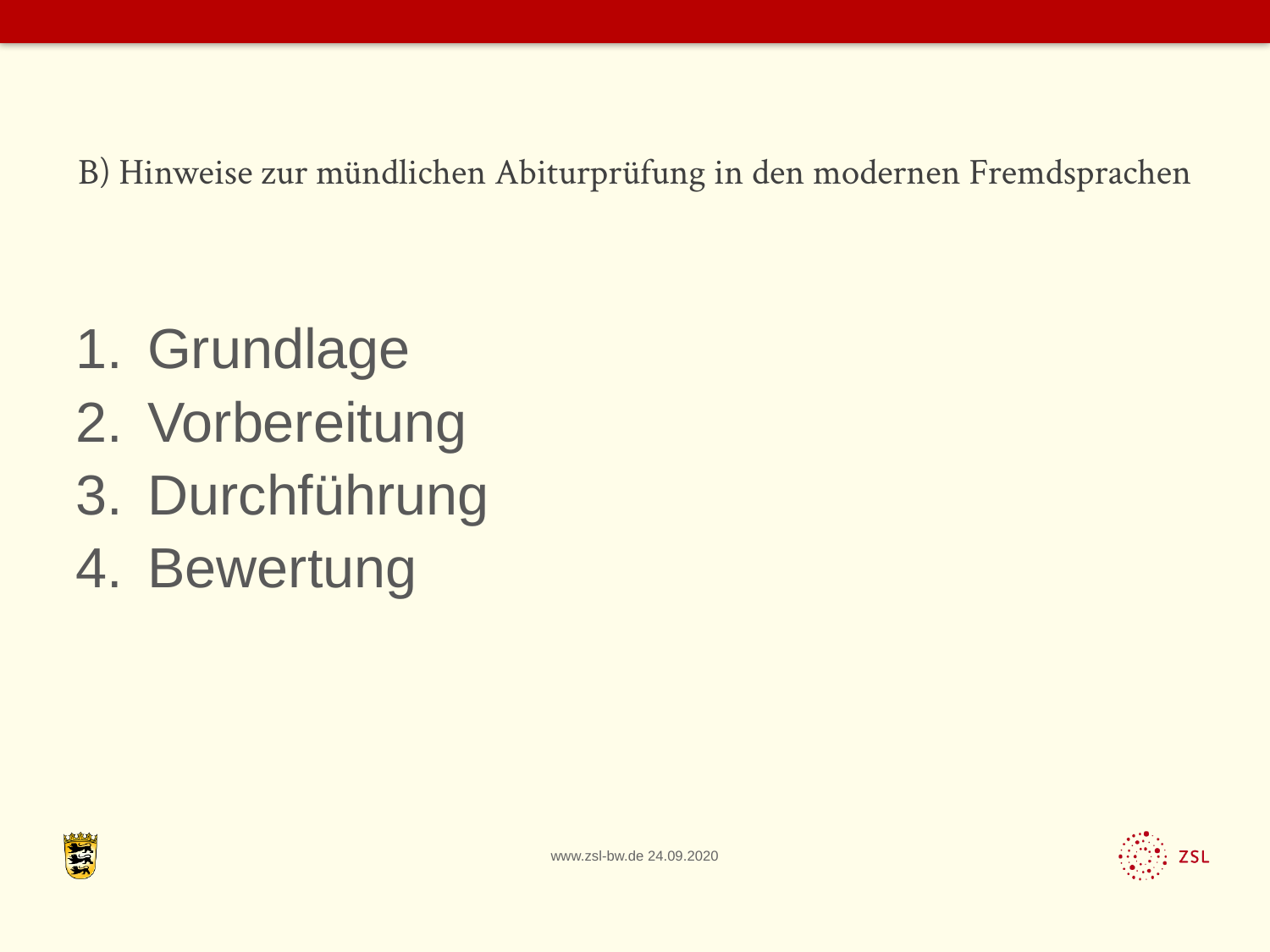

# B) Hinweise zur mündlichen Abiturprüfung in den modernen Fremdsprachen
Grundlage
Vorbereitung
Durchführung
Bewertung